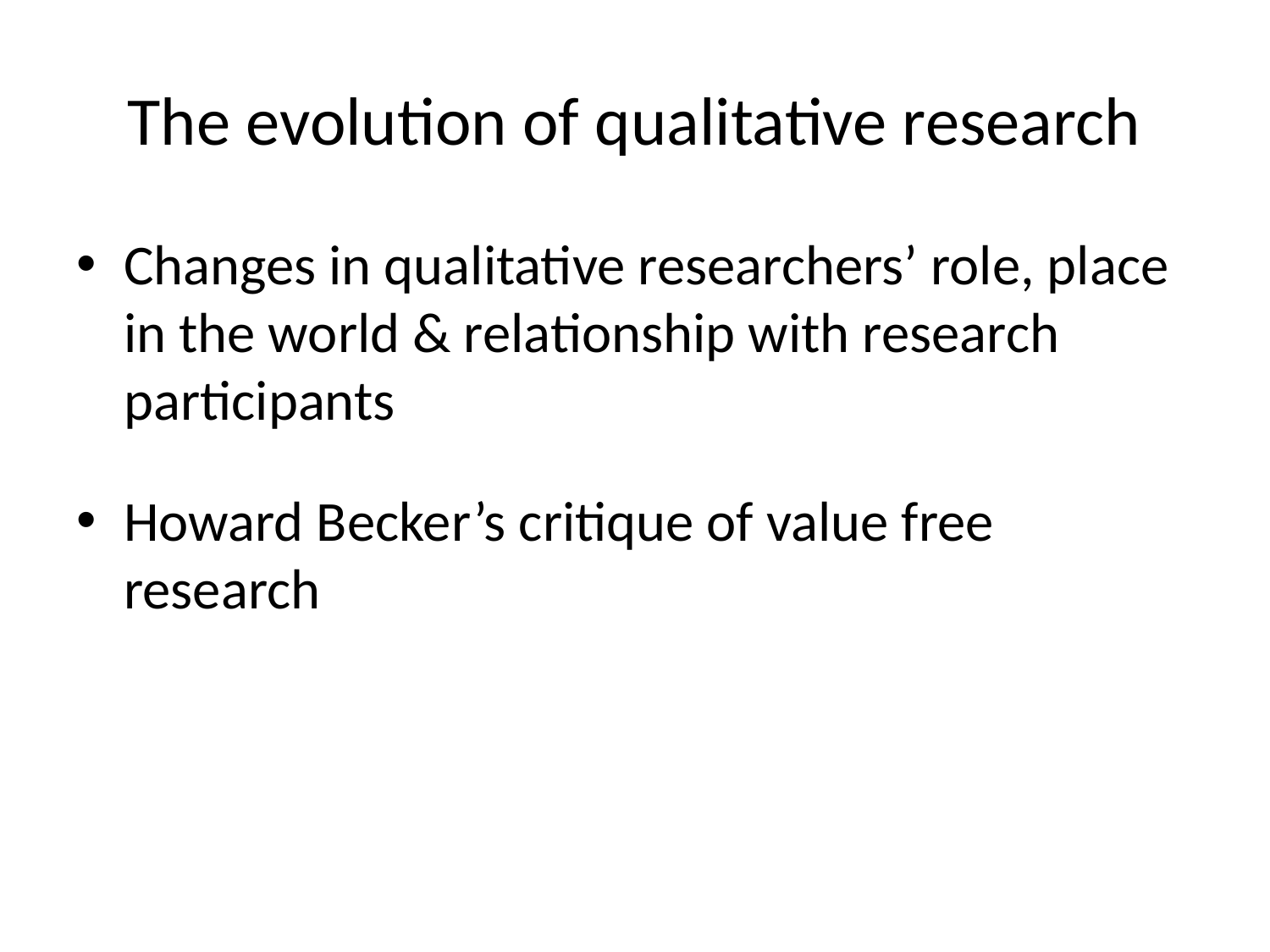

# The evolution of qualitative research
Changes in qualitative researchers’ role, place in the world & relationship with research participants
Howard Becker’s critique of value free research